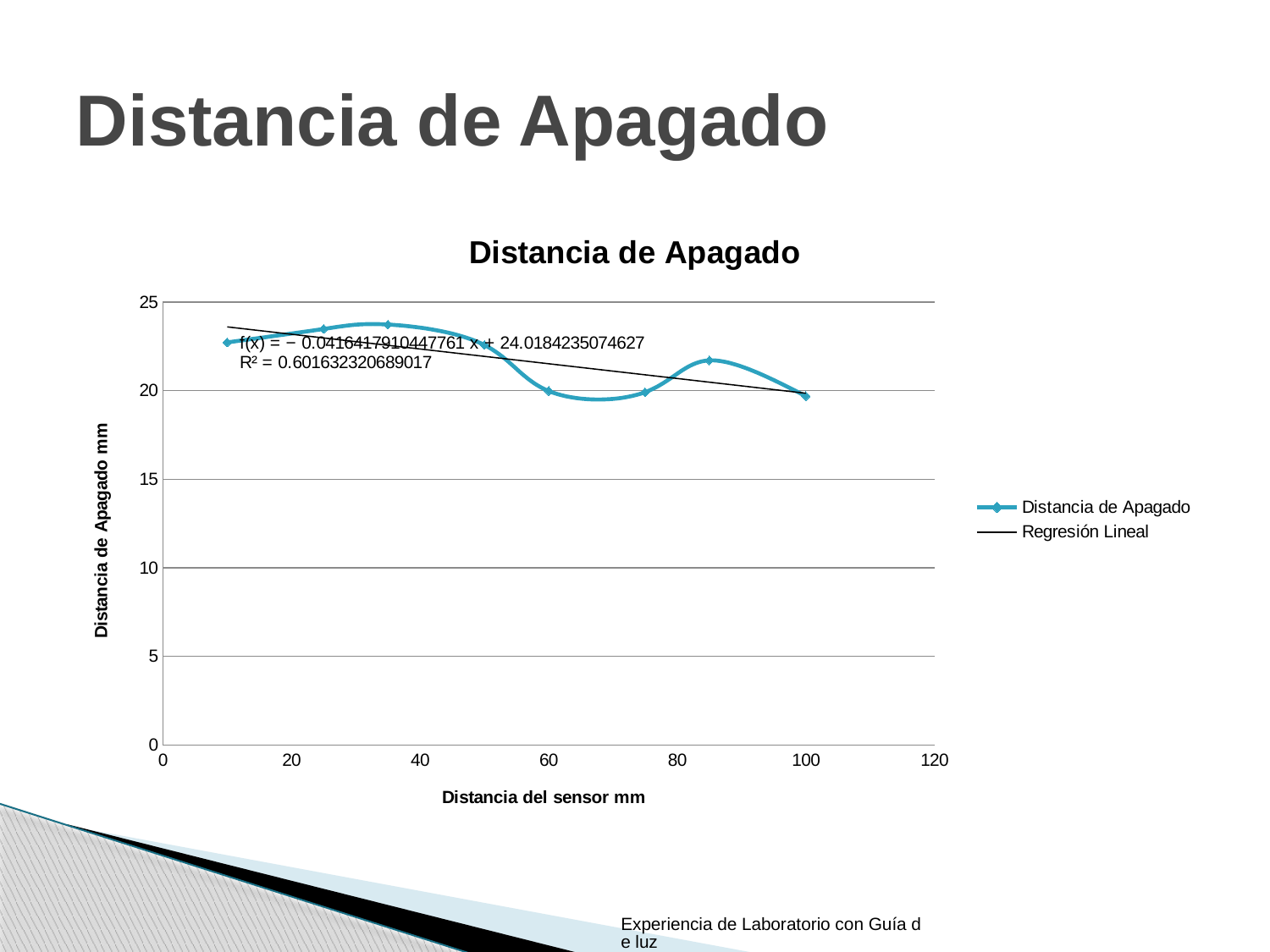

# Distancia de Apagado

### Chart:

| Category |  |
|---|---|
Experiencia de Laboratorio con Guía de luz